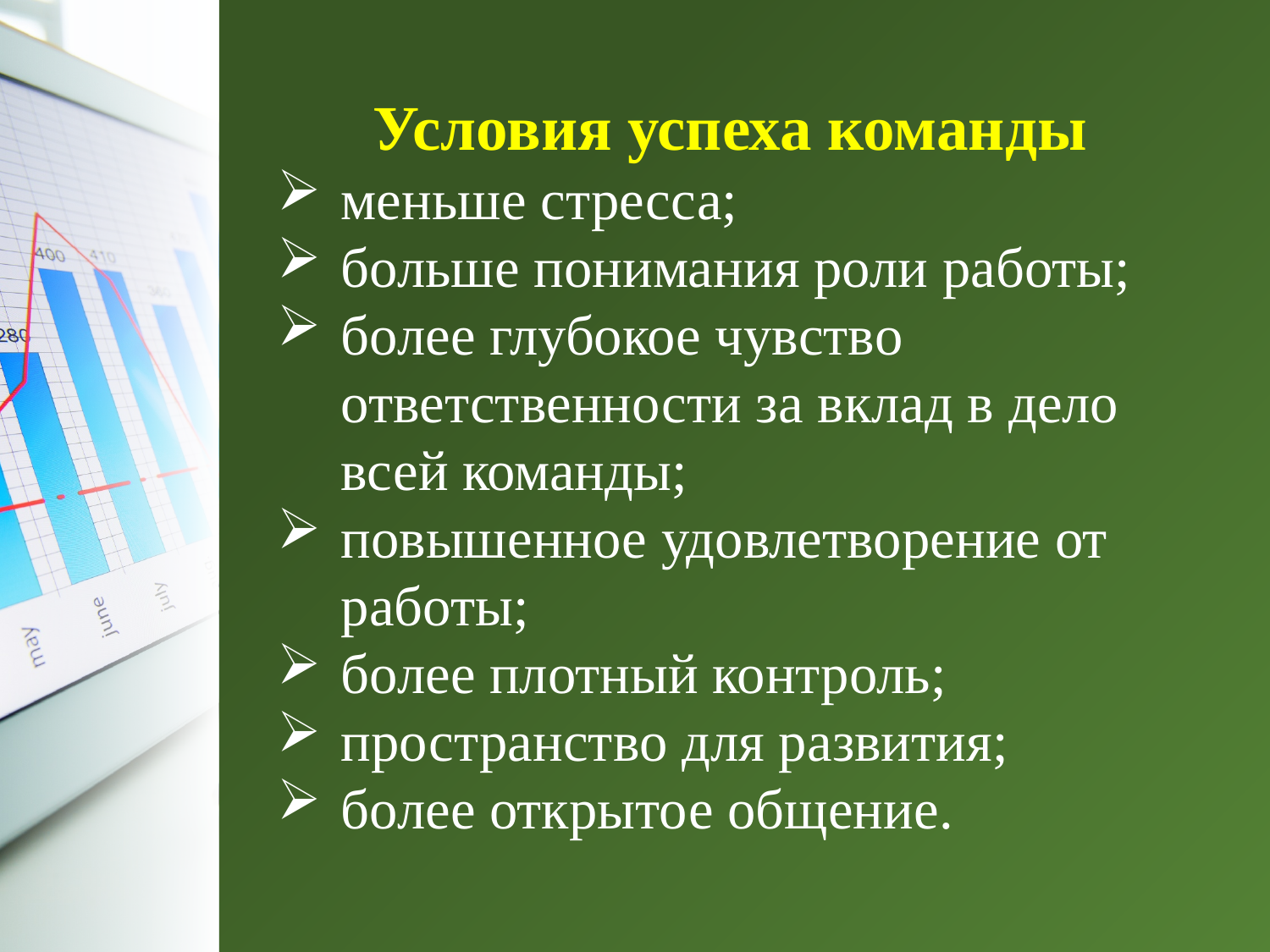

Условия успеха команды
меньше стресса;
больше понимания роли работы;
более глубокое чувство ответственности за вклад в дело всей команды;
повышенное удовлетворение от работы;
более плотный контроль;
пространство для развития;
более открытое общение.